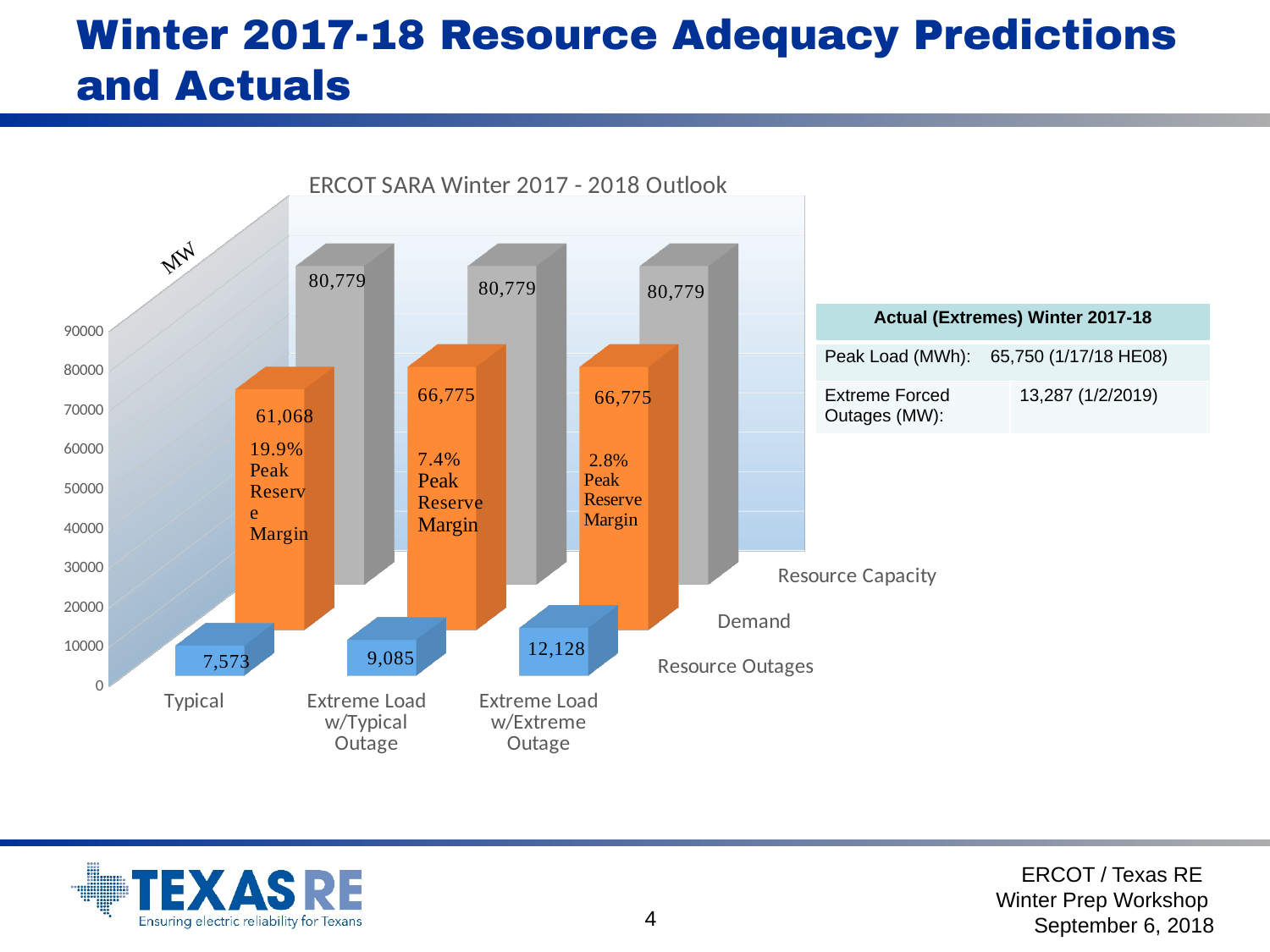

# Winter 2017-18 Resource Adequacy Predictions and Actuals

[unsupported chart]

| Actual (Extremes) Winter 2017-18 |  |
| --- | --- |
| Peak Load (MWh): 65,750 (1/17/18 HE08) |  |
| Extreme Forced Outages (MW): | 13,287 (1/2/2019) |
ERCOT / Texas RE
Winter Prep Workshop
September 6, 2018